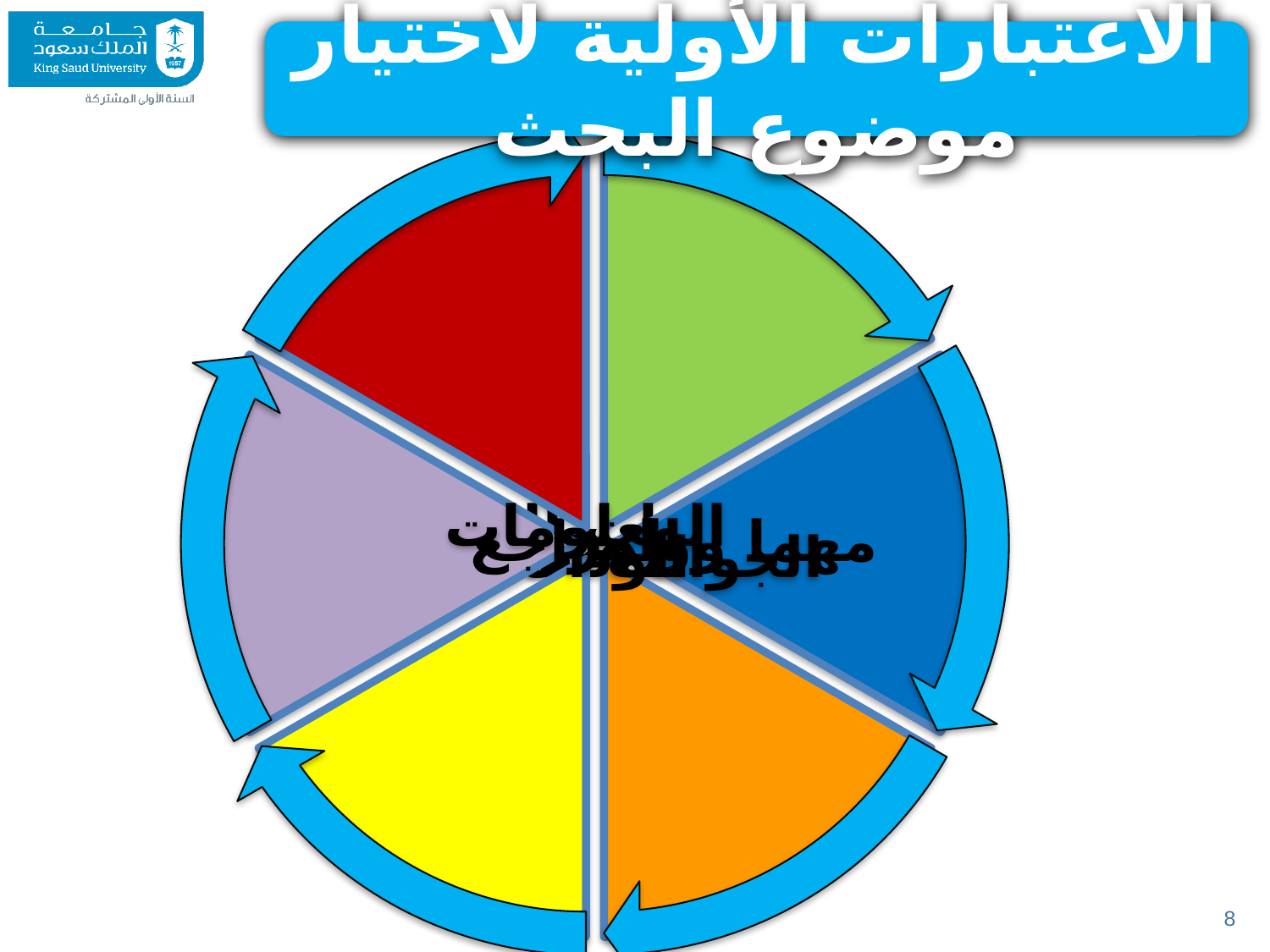

الاعتبارات الأولية لاختيار موضوع البحث
 الاهتمامات الشخصية
 مهما وواضحا وحديثا
الوقت
الجوانب الأخلاقية
المراجع
المعلومات

8